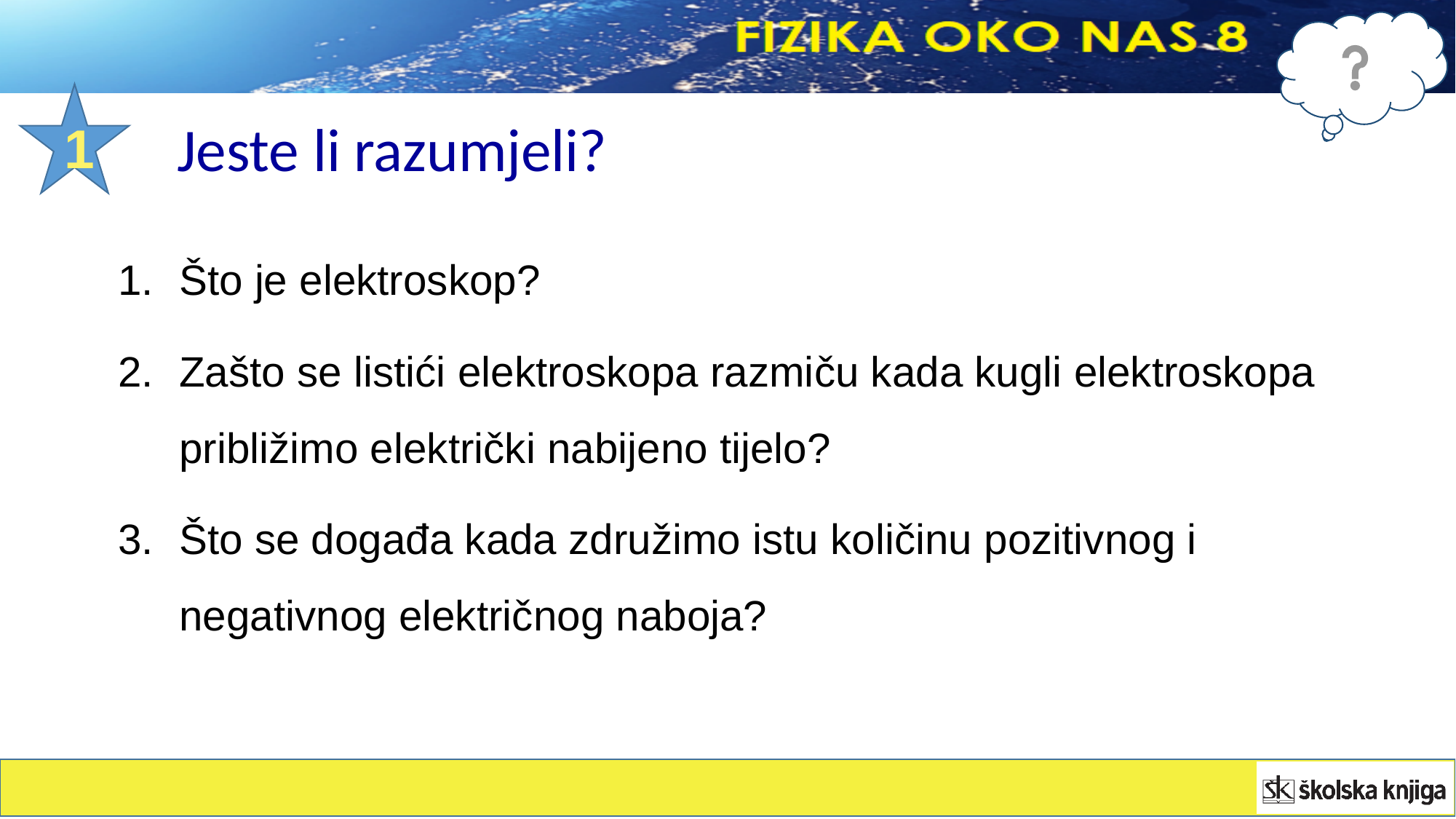

1
Jeste li razumjeli?
Što je elektroskop?
Zašto se listići elektroskopa razmiču kada kugli elektroskopa približimo električki nabijeno tijelo?
Što se događa kada združimo istu količinu pozitivnog i    negativnog električnog naboja?